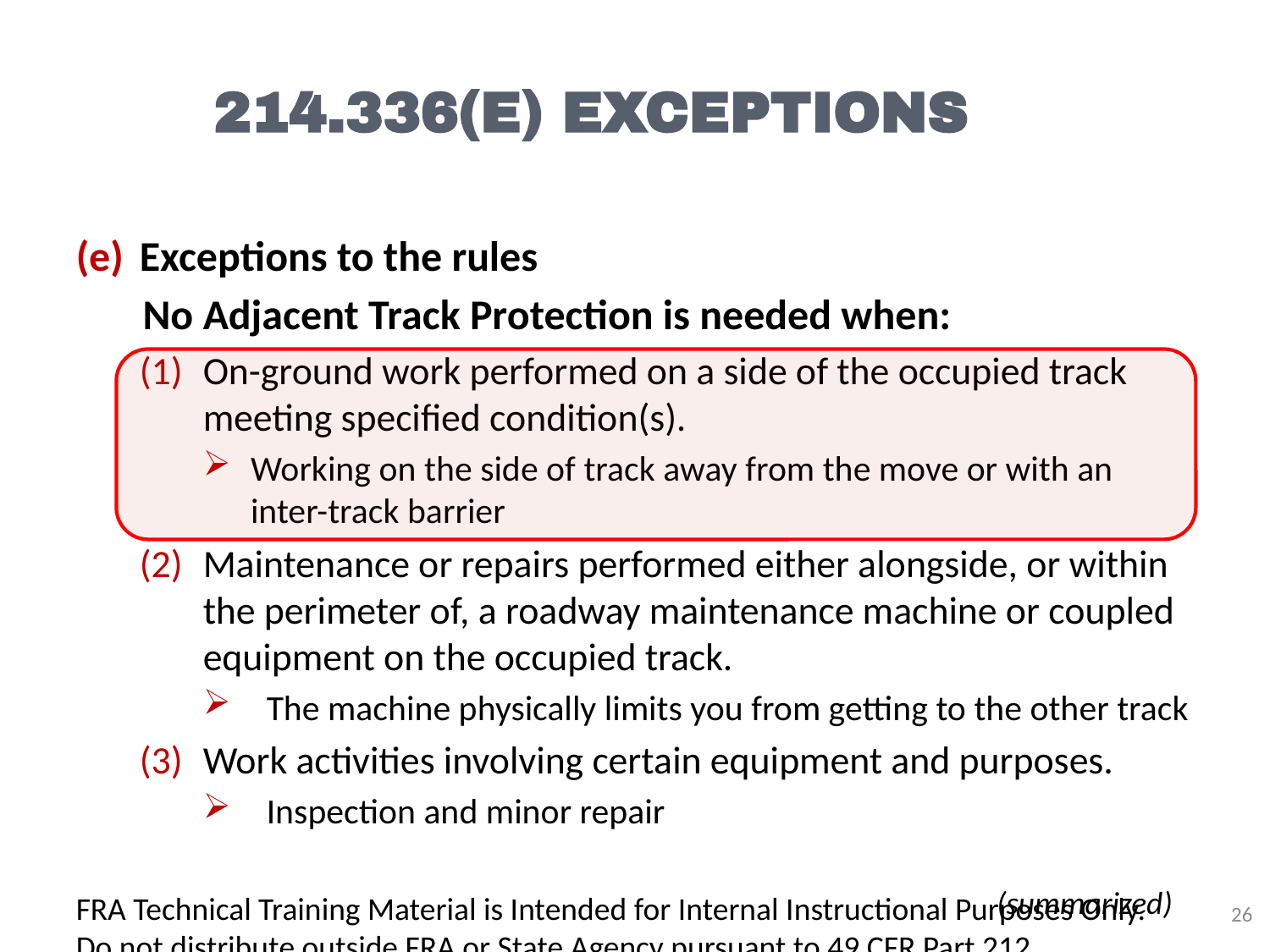

# 214.336(e) Exceptions
Exceptions to the rules
       No Adjacent Track Protection is needed when:
On-ground work performed on a side of the occupied track meeting specified condition(s).
Working on the side of track away from the move or with an inter-track barrier
Maintenance or repairs performed either alongside, or within the perimeter of, a roadway maintenance machine or coupled equipment on the occupied track.
The machine physically limits you from getting to the other track
Work activities involving certain equipment and purposes.
Inspection and minor repair

(summarized)
FRA Technical Training Material is Intended for Internal Instructional Purposes Only.
Do not distribute outside FRA or State Agency pursuant to 49 CFR Part 212.
26